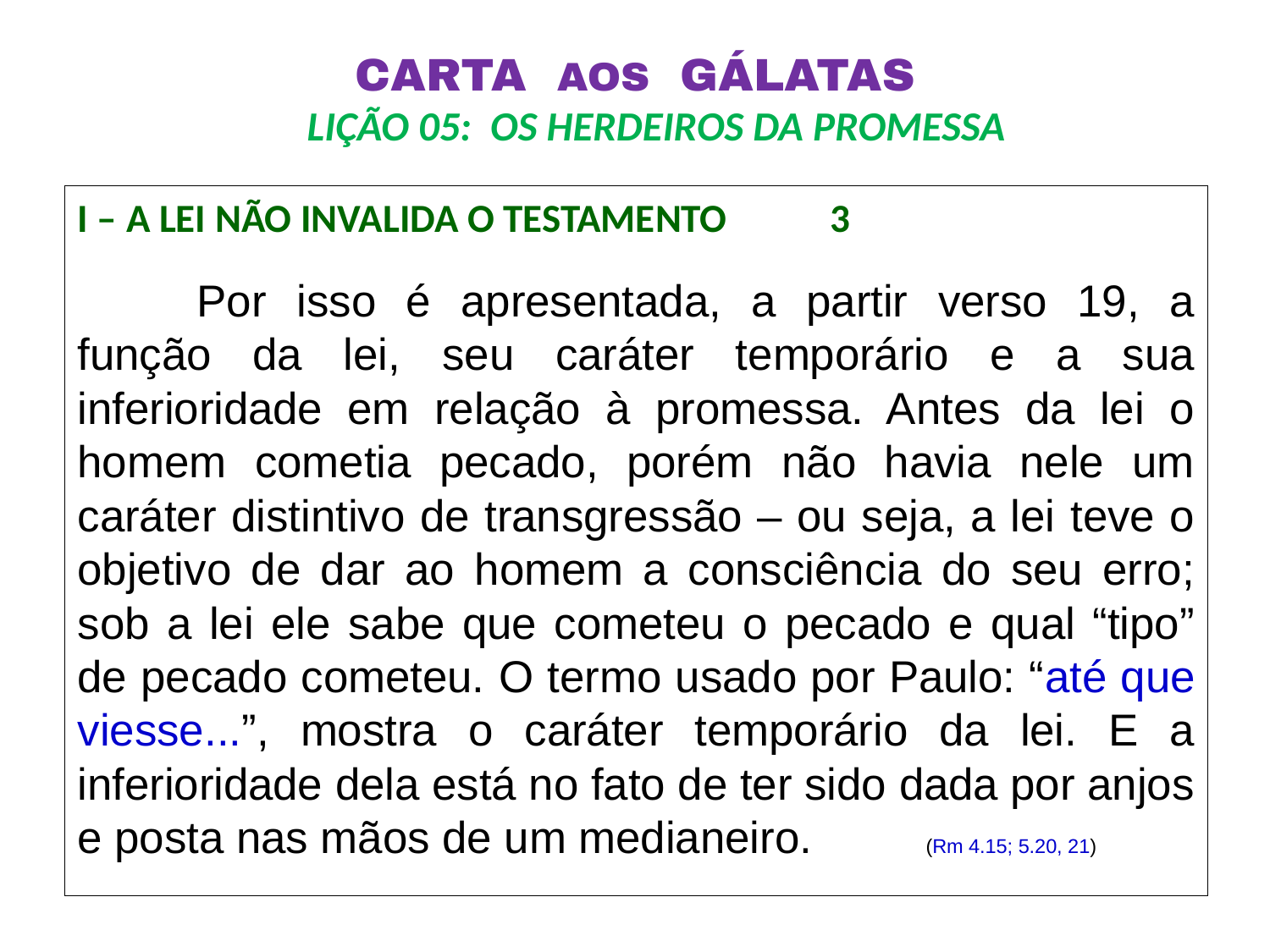

# CARTA  AOS  GÁLATAS LIÇÃO 05:  OS HERDEIROS DA PROMESSA
I – A LEI NÃO INVALIDA O TESTAMENTO			    3

	Por isso é apresentada, a partir verso 19, a função da lei, seu caráter temporário e a sua inferioridade em relação à promessa. Antes da lei o homem cometia pecado, porém não havia nele um caráter distintivo de transgressão – ou seja, a lei teve o objetivo de dar ao homem a consciência do seu erro; sob a lei ele sabe que cometeu o pecado e qual “tipo” de pecado cometeu. O termo usado por Paulo: “até que viesse...”, mostra o caráter temporário da lei. E a inferioridade dela está no fato de ter sido dada por anjos e posta nas mãos de um medianeiro.	 (Rm 4.15; 5.20, 21)